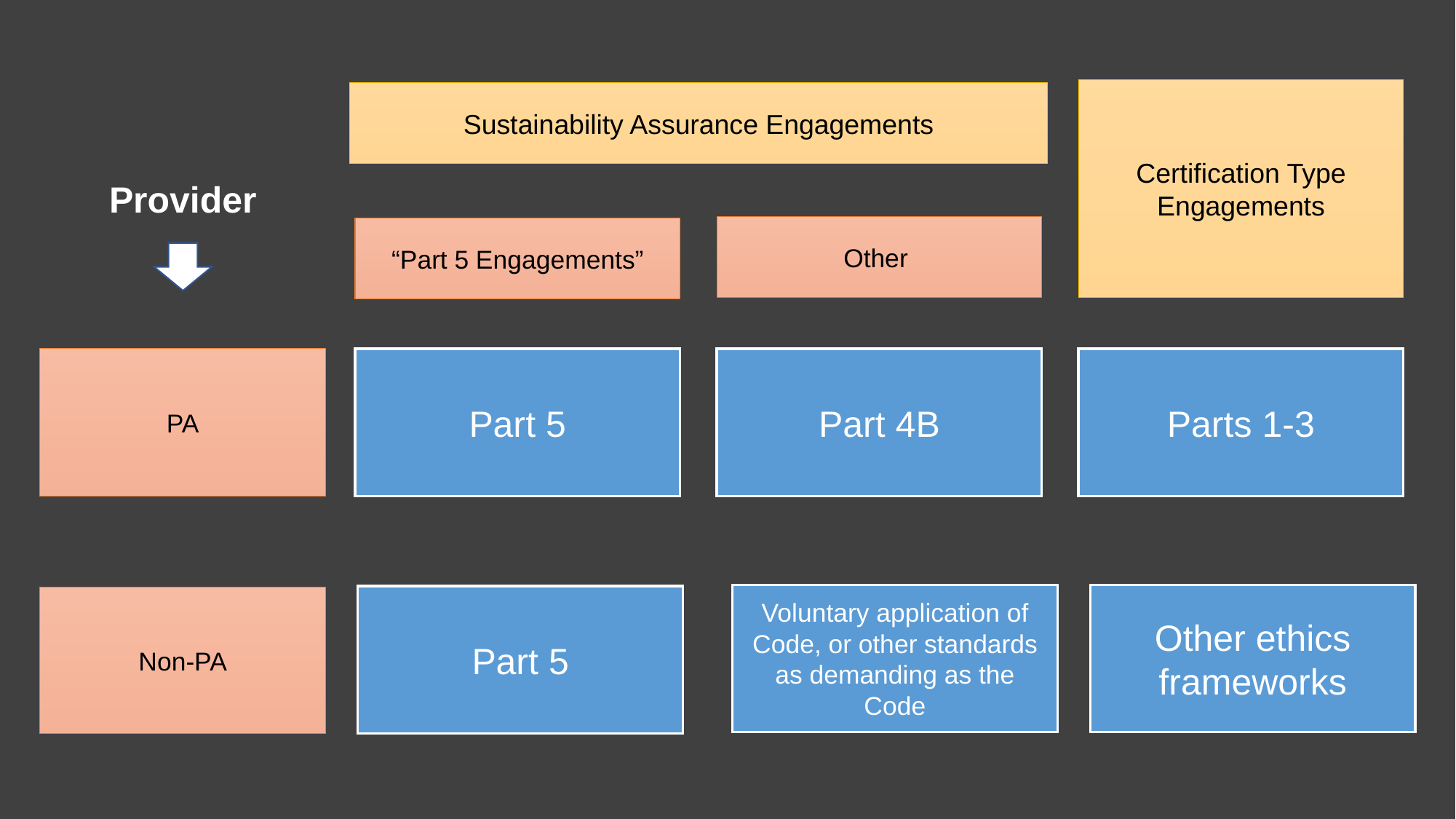

Certification Type Engagements
Sustainability Assurance Engagements
Provider
Other
“Part 5 Engagements”

PA
Part 5
Part 4B
Parts 1-3
Other ethics frameworks
Voluntary application of Code, or other standards as demanding as the Code
Part 5
Non-PA